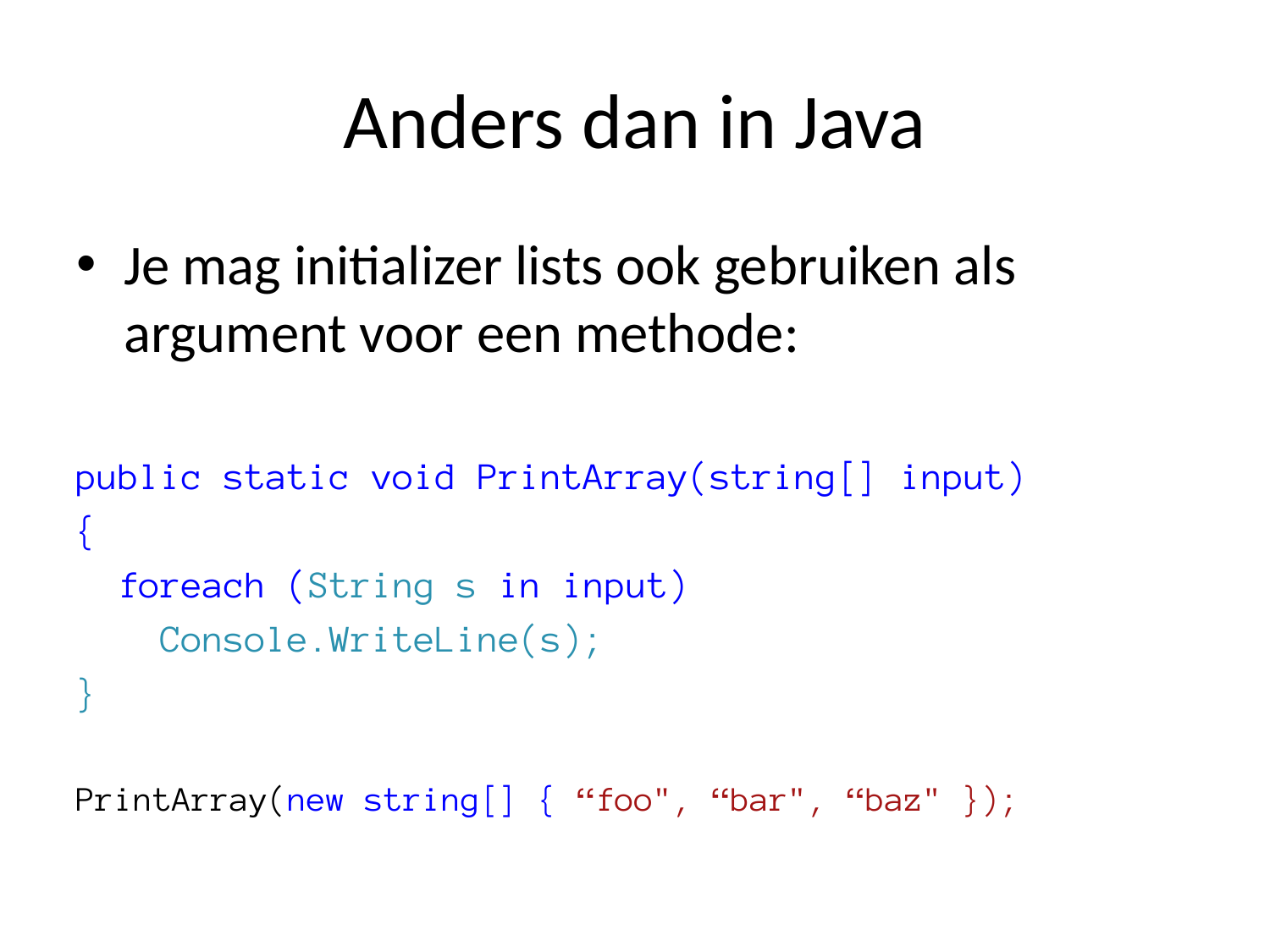

# Anders dan in Java
Je mag initializer lists ook gebruiken als argument voor een methode:

public static void PrintArray(string[] input)
{
  foreach (String s in input)
    Console.WriteLine(s);
}

PrintArray(new string[] { “foo", “bar", “baz" });